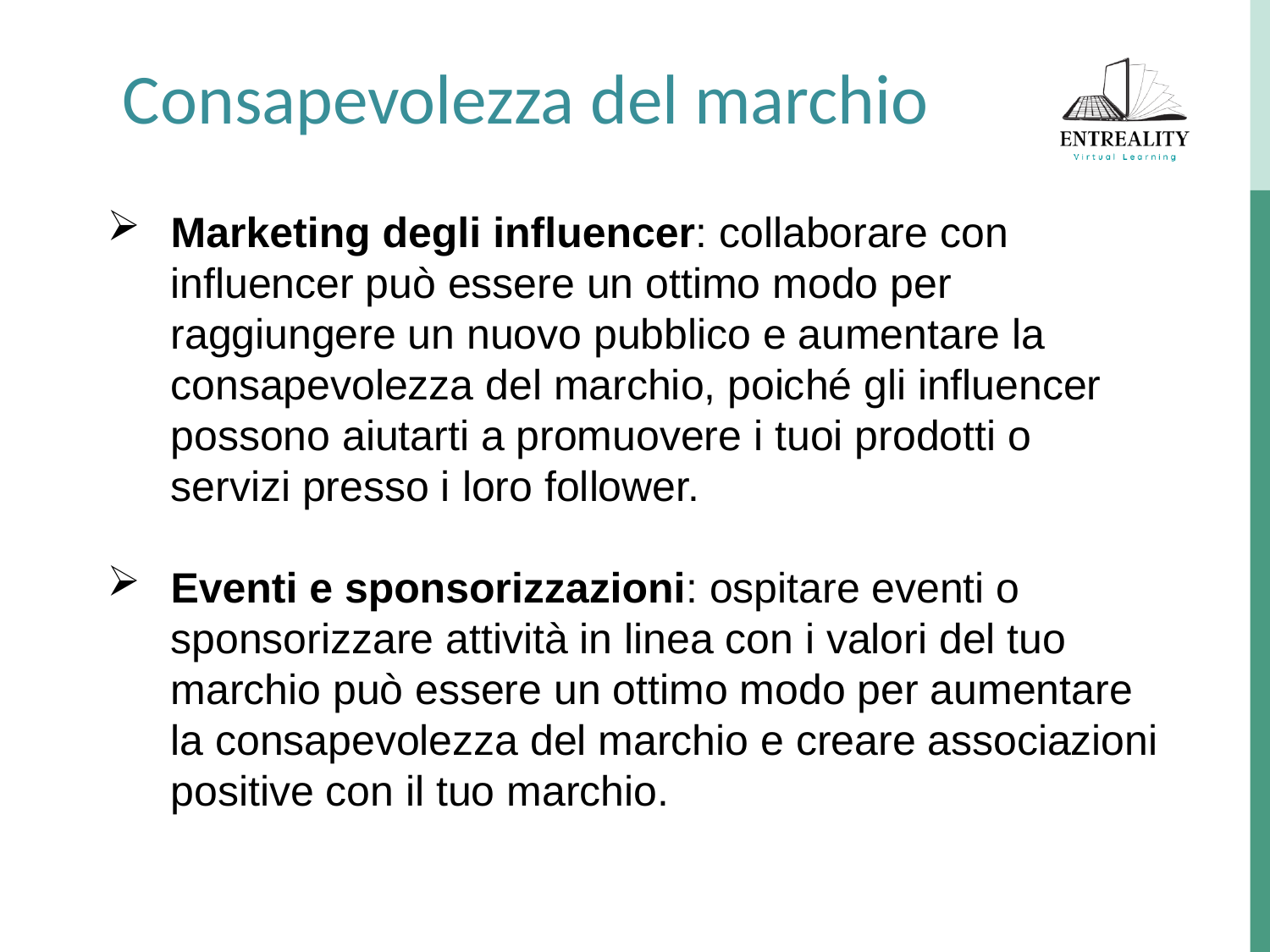

Consapevolezza del marchio

Marketing degli influencer: collaborare con influencer può essere un ottimo modo per raggiungere un nuovo pubblico e aumentare la consapevolezza del marchio, poiché gli influencer possono aiutarti a promuovere i tuoi prodotti o servizi presso i loro follower.

Eventi e sponsorizzazioni: ospitare eventi o sponsorizzare attività in linea con i valori del tuo marchio può essere un ottimo modo per aumentare la consapevolezza del marchio e creare associazioni positive con il tuo marchio.